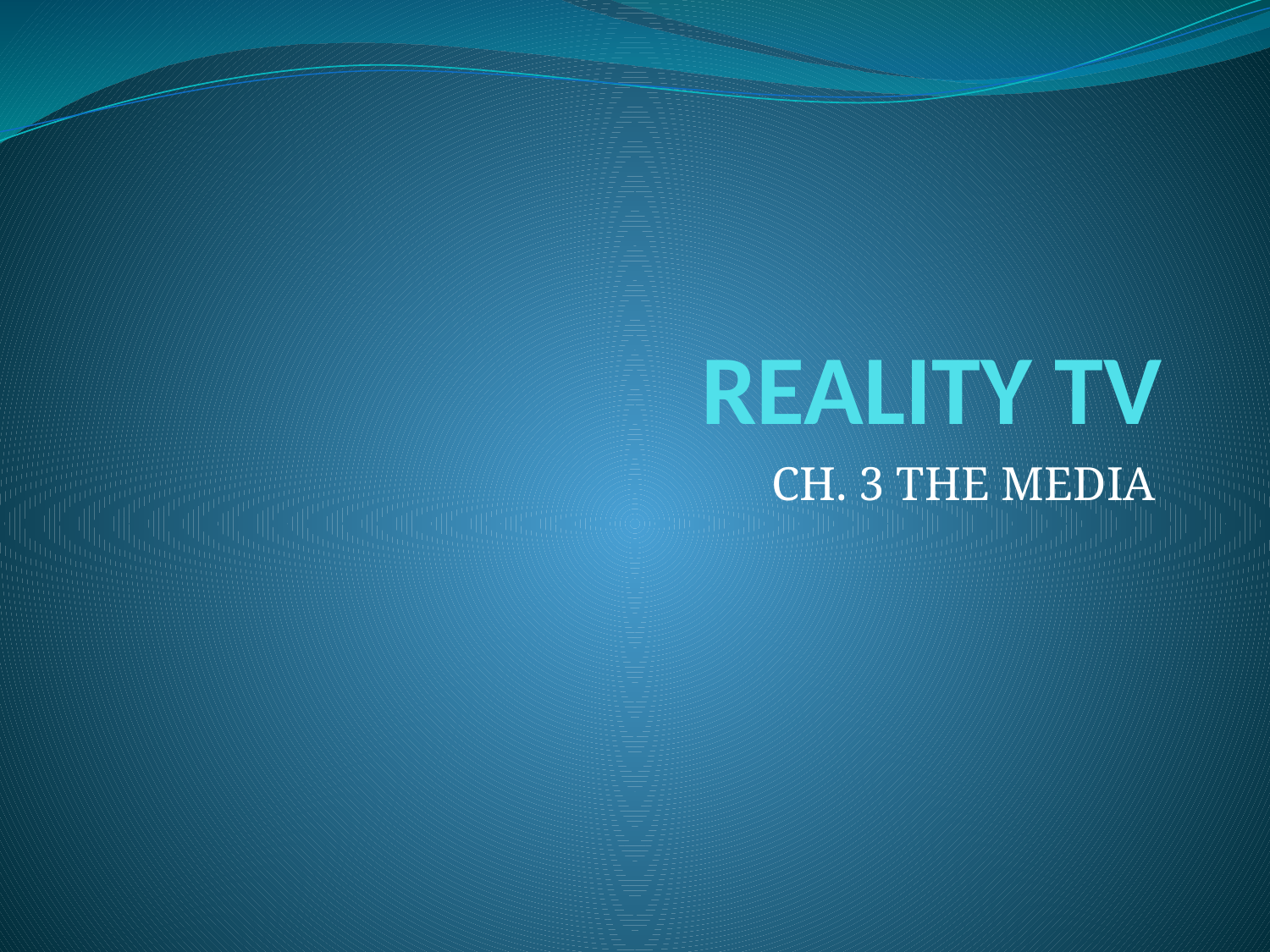

# REALITY TV
CH. 3 THE MEDIA